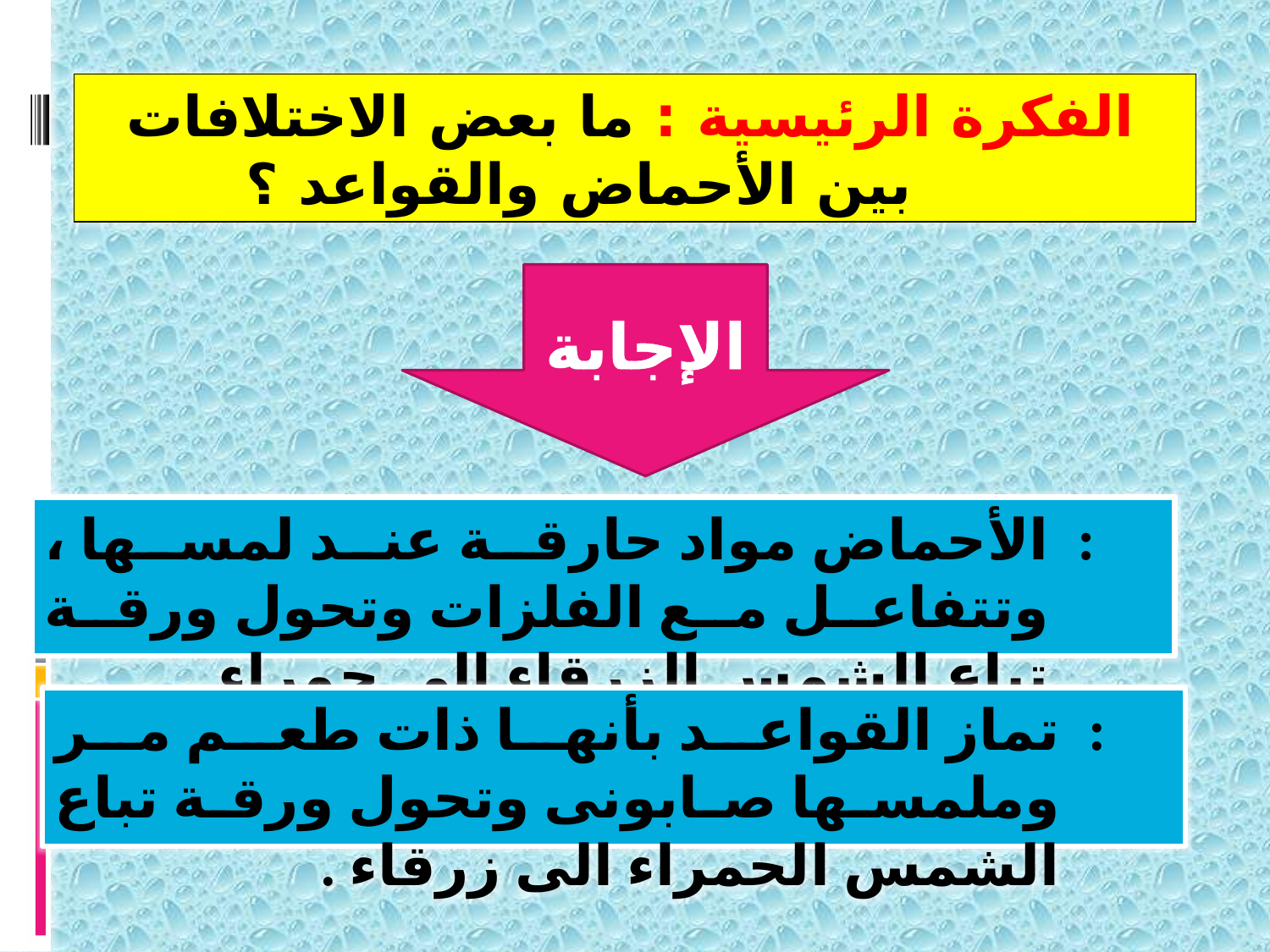

الفكرة الرئيسية : ما بعض الاختلافات بين الأحماض والقواعد ؟
الإجابة
    :  الأحماض مواد حارقة عند لمسها ، وتتفاعل مع الفلزات وتحول ورقة تباع الشمس الزرقاء الى حمراء .
    :  تماز القواعد بأنها ذات طعم مر وملمسها صابونى وتحول ورقة تباع الشمس الحمراء الى زرقاء .